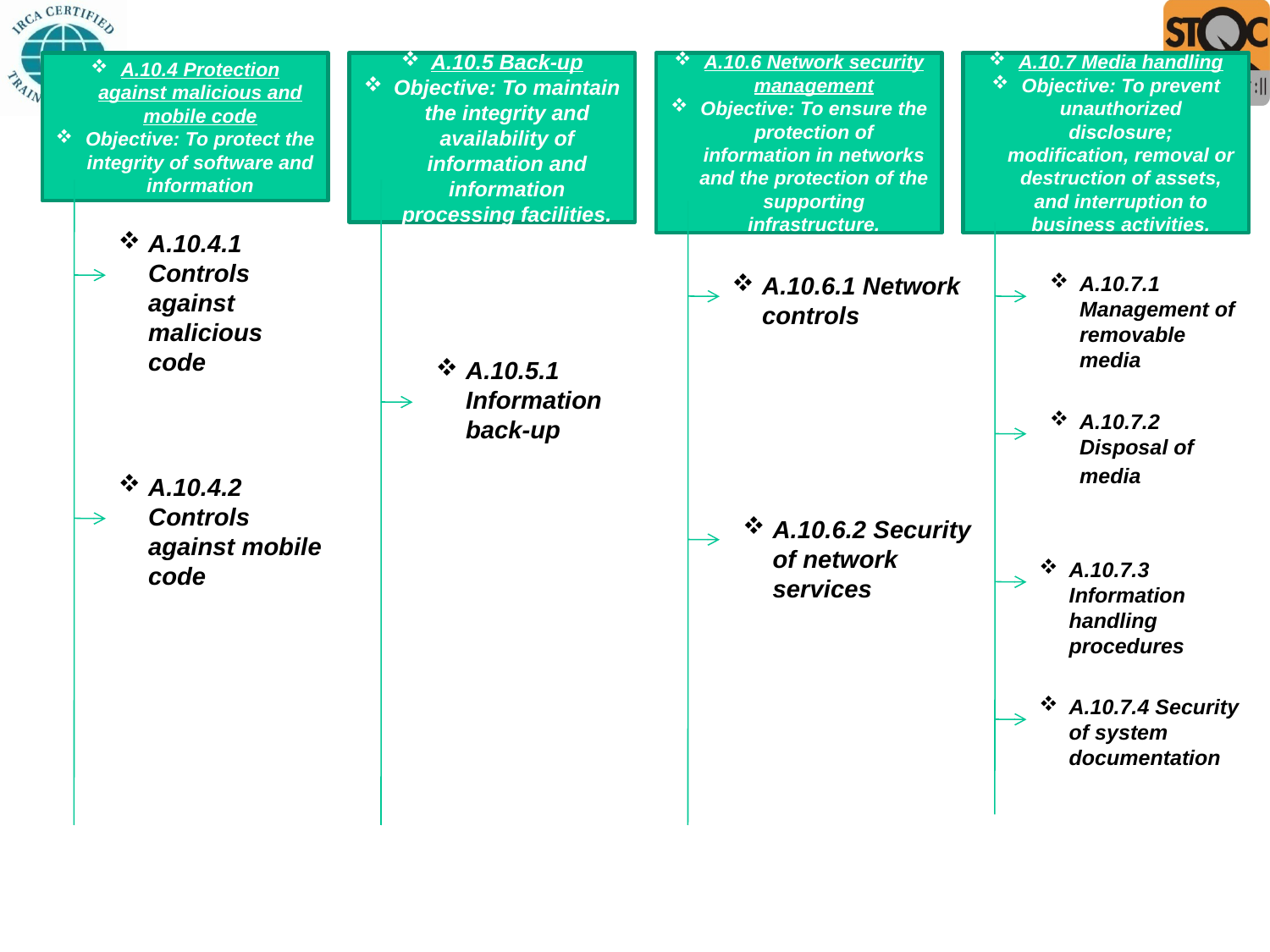

A.10.4 Protection against malicious and mobile code
Objective: To protect the integrity of software and information
A.10.5 Back-up
Objective: To maintain the integrity and availability of information and information processing facilities.
A.10.6 Network security management
Objective: To ensure the protection of information in networks and the protection of the supporting infrastructure.
A.10.7 Media handling
Objective: To prevent unauthorized disclosure; modification, removal or destruction of assets, and interruption to business activities.
A.10.4.1 Controls against malicious code
A.10.6.1 Network controls
A.10.7.1 Management of removable media
A.10.5.1 Information back-up
A.10.7.2 Disposal of media
A.10.4.2 Controls against mobile code
A.10.6.2 Security of network services
A.10.7.3 Information handling procedures
A.10.7.4 Security of system documentation